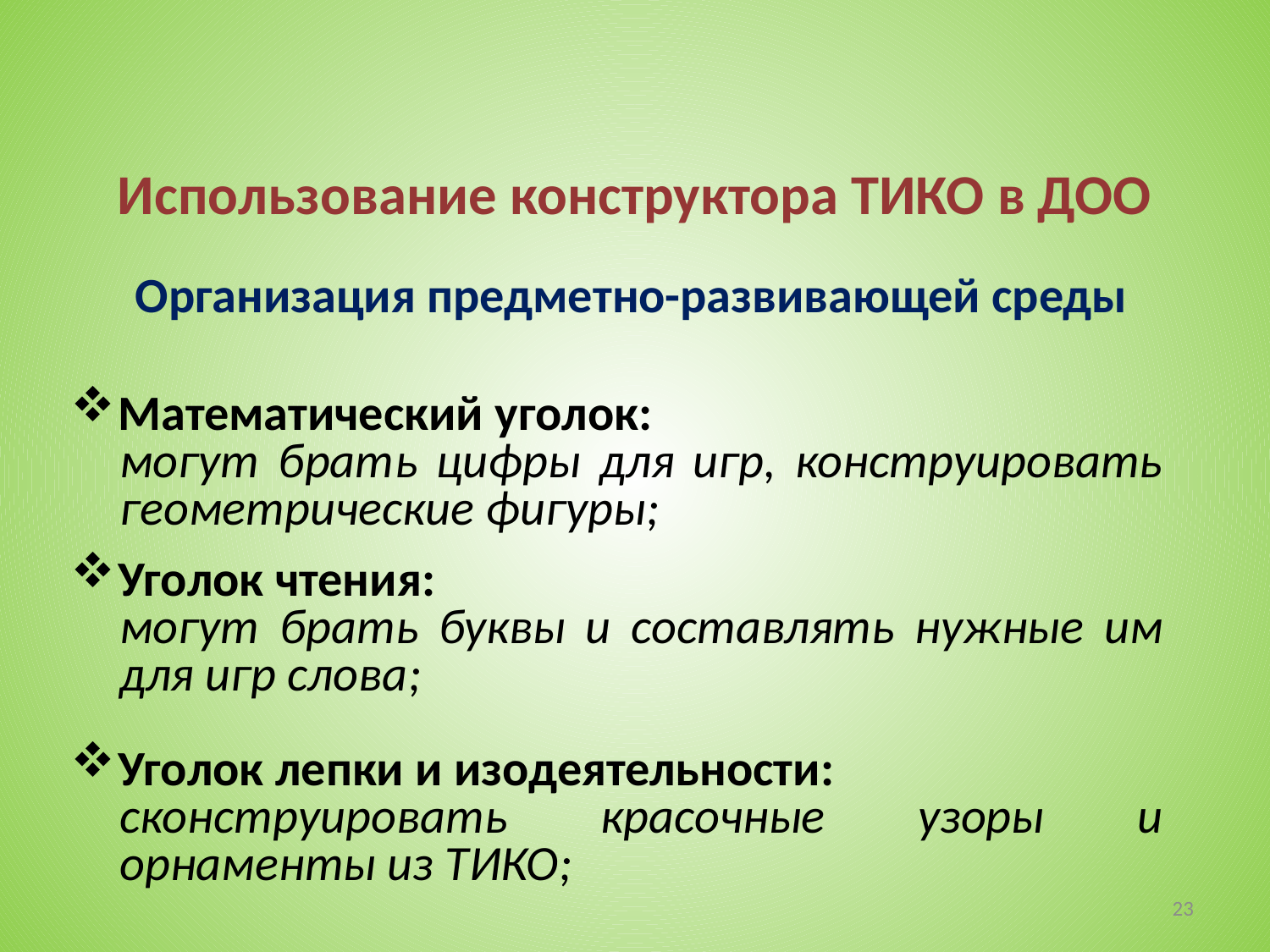

Использование конструктора ТИКО в ДОО
Организация предметно-развивающей среды
Математический уголок:
могут брать цифры для игр, конструировать геометрические фигуры;

Уголок чтения:
могут брать буквы и составлять нужные им для игр слова;

Уголок лепки и изодеятельности:
сконструировать красочные узоры и орнаменты из ТИКО;

23